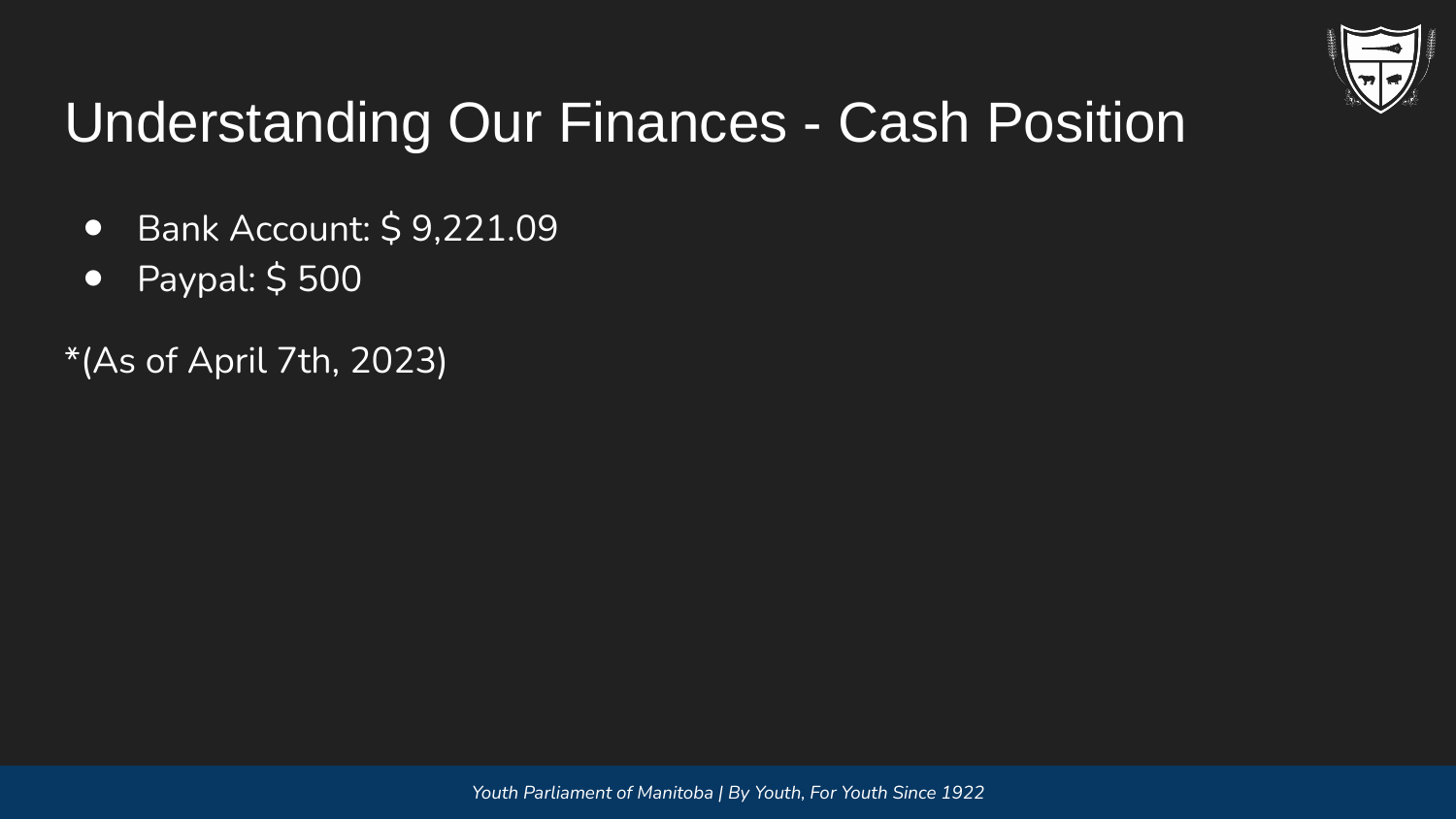

# Understanding Our Finances - Cash Position

Bank Account: $ 9,221.09
Paypal: $ 500
*(As of April 7th, 2023)